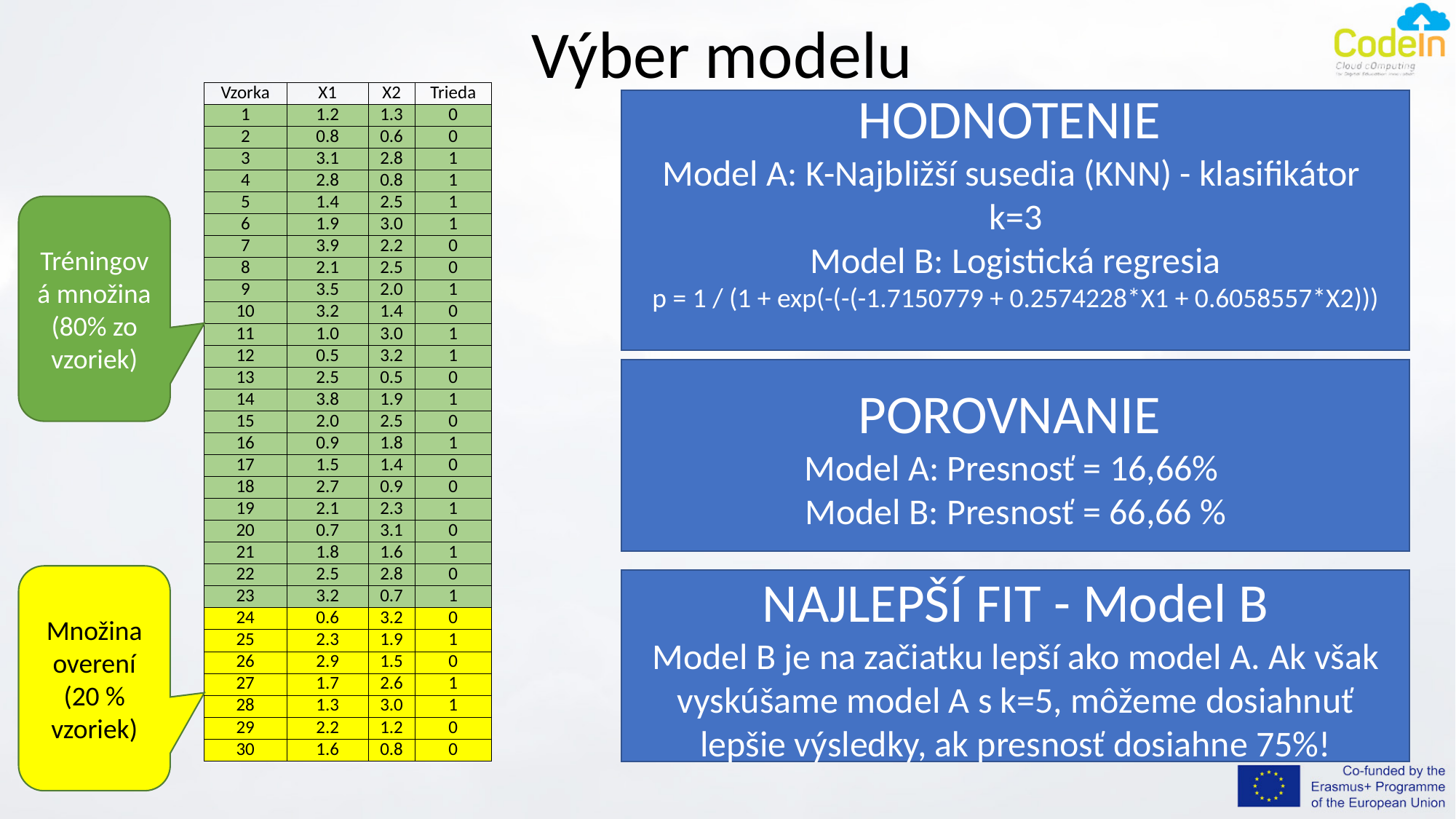

# Výber modelu
| Vzorka | X1 | X2 | Trieda |
| --- | --- | --- | --- |
| 1 | 1.2 | 1.3 | 0 |
| 2 | 0.8 | 0.6 | 0 |
| 3 | 3.1 | 2.8 | 1 |
| 4 | 2.8 | 0.8 | 1 |
| 5 | 1.4 | 2.5 | 1 |
| 6 | 1.9 | 3.0 | 1 |
| 7 | 3.9 | 2.2 | 0 |
| 8 | 2.1 | 2.5 | 0 |
| 9 | 3.5 | 2.0 | 1 |
| 10 | 3.2 | 1.4 | 0 |
| 11 | 1.0 | 3.0 | 1 |
| 12 | 0.5 | 3.2 | 1 |
| 13 | 2.5 | 0.5 | 0 |
| 14 | 3.8 | 1.9 | 1 |
| 15 | 2.0 | 2.5 | 0 |
| 16 | 0.9 | 1.8 | 1 |
| 17 | 1.5 | 1.4 | 0 |
| 18 | 2.7 | 0.9 | 0 |
| 19 | 2.1 | 2.3 | 1 |
| 20 | 0.7 | 3.1 | 0 |
| 21 | 1.8 | 1.6 | 1 |
| 22 | 2.5 | 2.8 | 0 |
| 23 | 3.2 | 0.7 | 1 |
| 24 | 0.6 | 3.2 | 0 |
| 25 | 2.3 | 1.9 | 1 |
| 26 | 2.9 | 1.5 | 0 |
| 27 | 1.7 | 2.6 | 1 |
| 28 | 1.3 | 3.0 | 1 |
| 29 | 2.2 | 1.2 | 0 |
| 30 | 1.6 | 0.8 | 0 |
HODNOTENIE
Model A: K-Najbližší susedia (KNN) - klasifikátor
k=3
Model B: Logistická regresia
p = 1 / (1 + exp(-(-(-1.7150779 + 0.2574228*X1 + 0.6058557*X2)))

Tréningová množina
(80% zo vzoriek)
POROVNANIE
Model A: Presnosť = 16,66%
Model B: Presnosť = 66,66 %
Množina overení
(20 % vzoriek)
NAJLEPŠÍ FIT - Model B
Model B je na začiatku lepší ako model A. Ak však vyskúšame model A s k=5, môžeme dosiahnuť lepšie výsledky, ak presnosť dosiahne 75%!